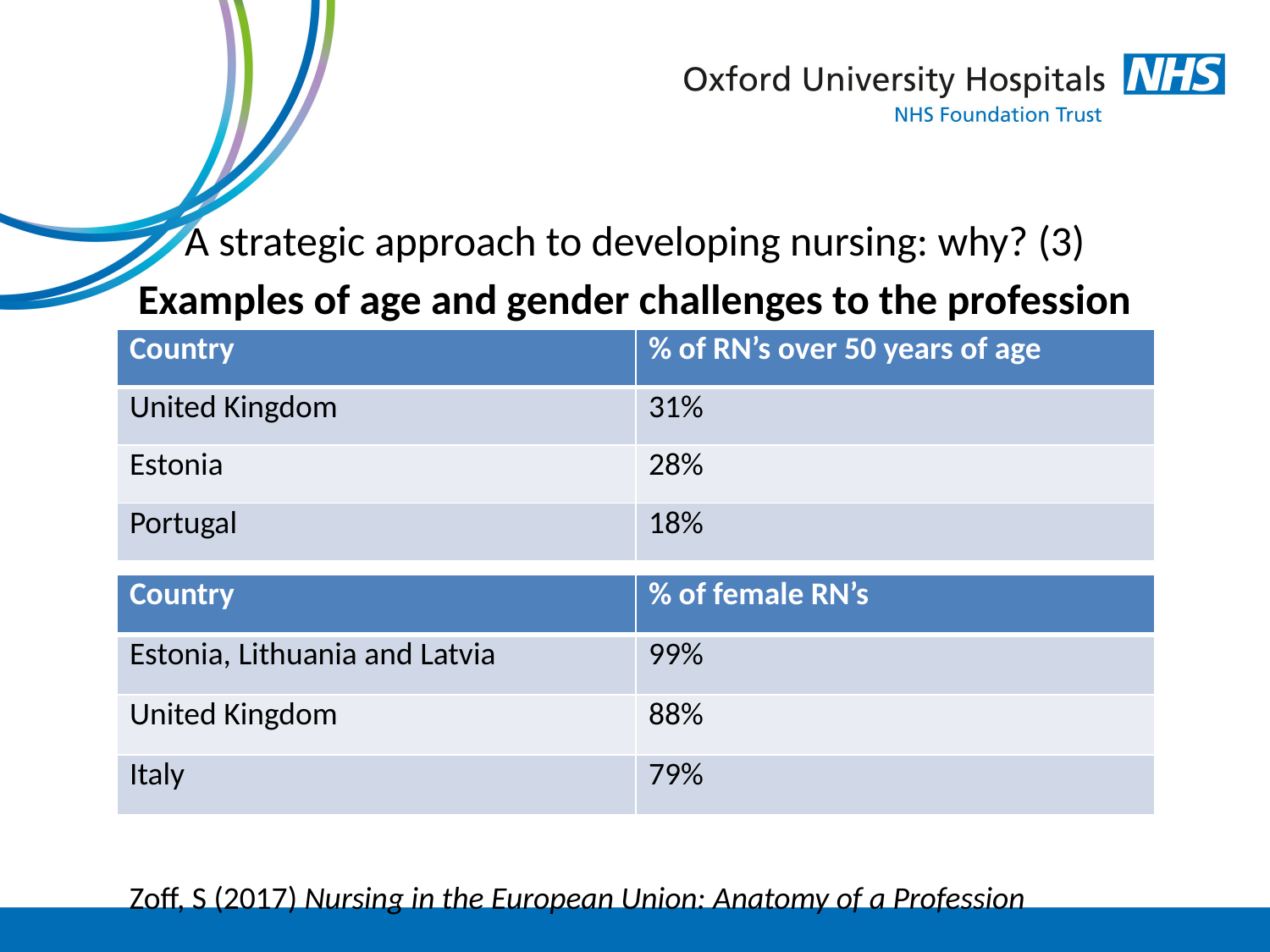

# A strategic approach to developing nursing: why? (3)
Examples of age and gender challenges to the profession

| Country | % of RN’s over 50 years of age |
| --- | --- |
| United Kingdom | 31% |
| Estonia | 28% |
| Portugal | 18% |
| Country | % of female RN’s |
| --- | --- |
| Estonia, Lithuania and Latvia | 99% |
| United Kingdom | 88% |
| Italy | 79% |
Zoff, S (2017) Nursing in the European Union: Anatomy of a Profession